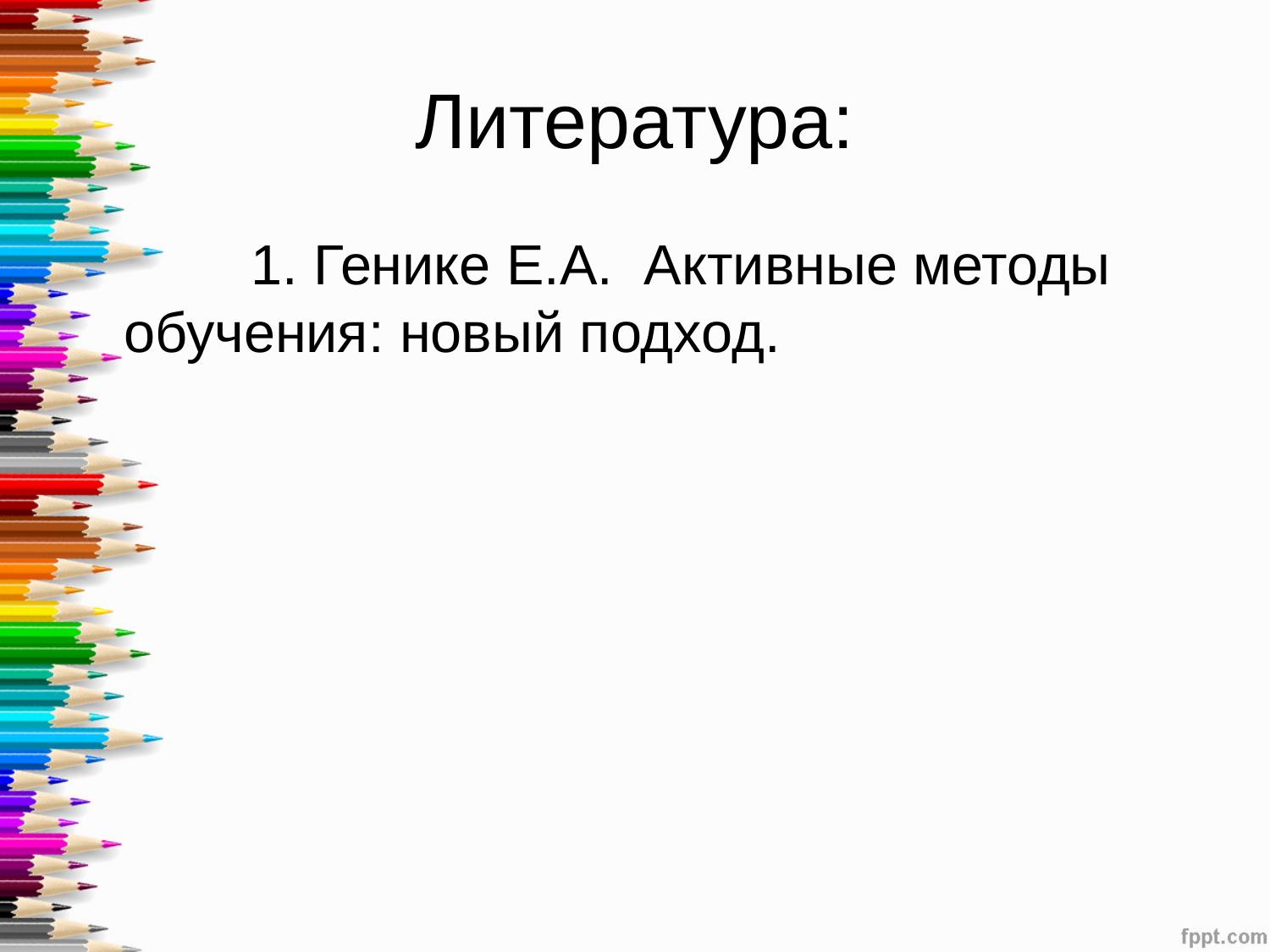

# Литература:
		1. Генике Е.А.  Активные методы обучения: новый подход.